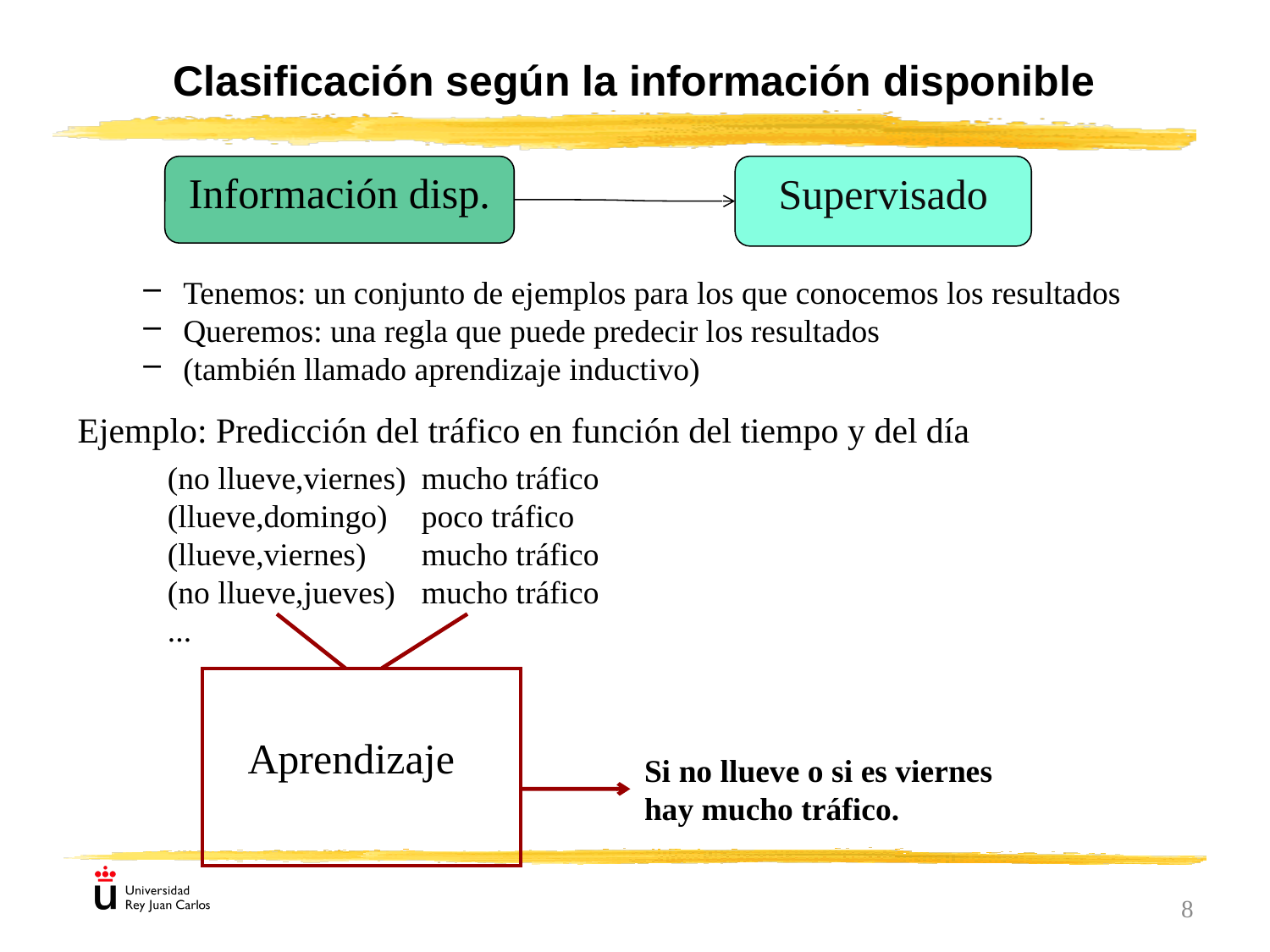

# Clasificación según la información disponible
Información disp.
Supervisado
Tenemos: un conjunto de ejemplos para los que conocemos los resultados
Queremos: una regla que puede predecir los resultados
(también llamado aprendizaje inductivo)

Ejemplo: Predicción del tráfico en función del tiempo y del día

(no llueve,viernes) 	mucho tráfico
(llueve,domingo) 	poco tráfico
(llueve,viernes) 	mucho tráfico
(no llueve,jueves) 	mucho tráfico
...

Aprendizaje
Si no llueve o si es viernes
hay mucho tráfico.

8